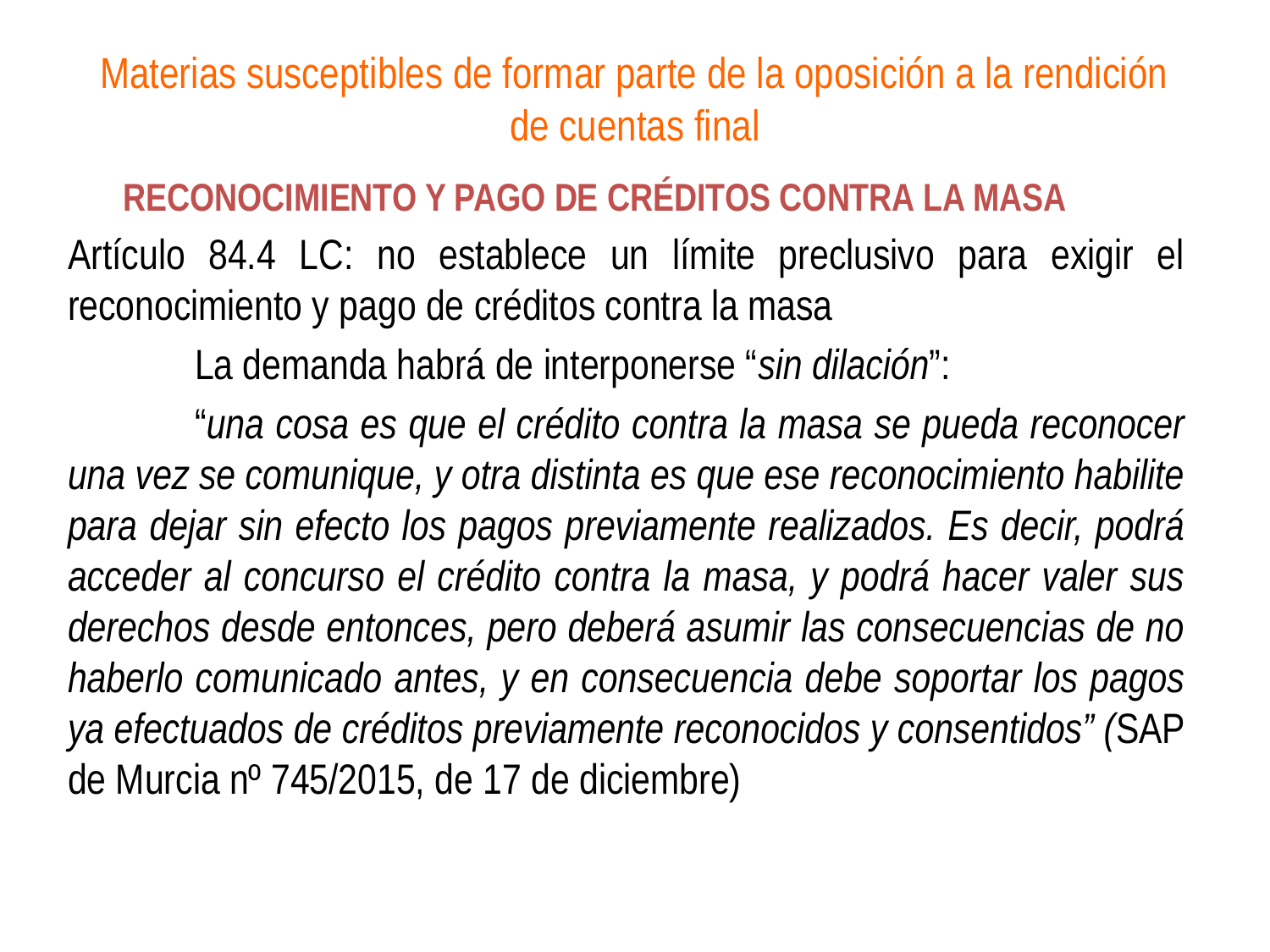

# Materias susceptibles de formar parte de la oposición a la rendición de cuentas final
RECONOCIMIENTO Y PAGO DE CRÉDITOS CONTRA LA MASA
Artículo 84.4 LC: no establece un límite preclusivo para exigir el reconocimiento y pago de créditos contra la masa
	La demanda habrá de interponerse “sin dilación”:
	“una cosa es que el crédito contra la masa se pueda reconocer una vez se comunique, y otra distinta es que ese reconocimiento habilite para dejar sin efecto los pagos previamente realizados. Es decir, podrá acceder al concurso el crédito contra la masa, y podrá hacer valer sus derechos desde entonces, pero deberá asumir las consecuencias de no haberlo comunicado antes, y en consecuencia debe soportar los pagos ya efectuados de créditos previamente reconocidos y consentidos” (SAP de Murcia nº 745/2015, de 17 de diciembre)